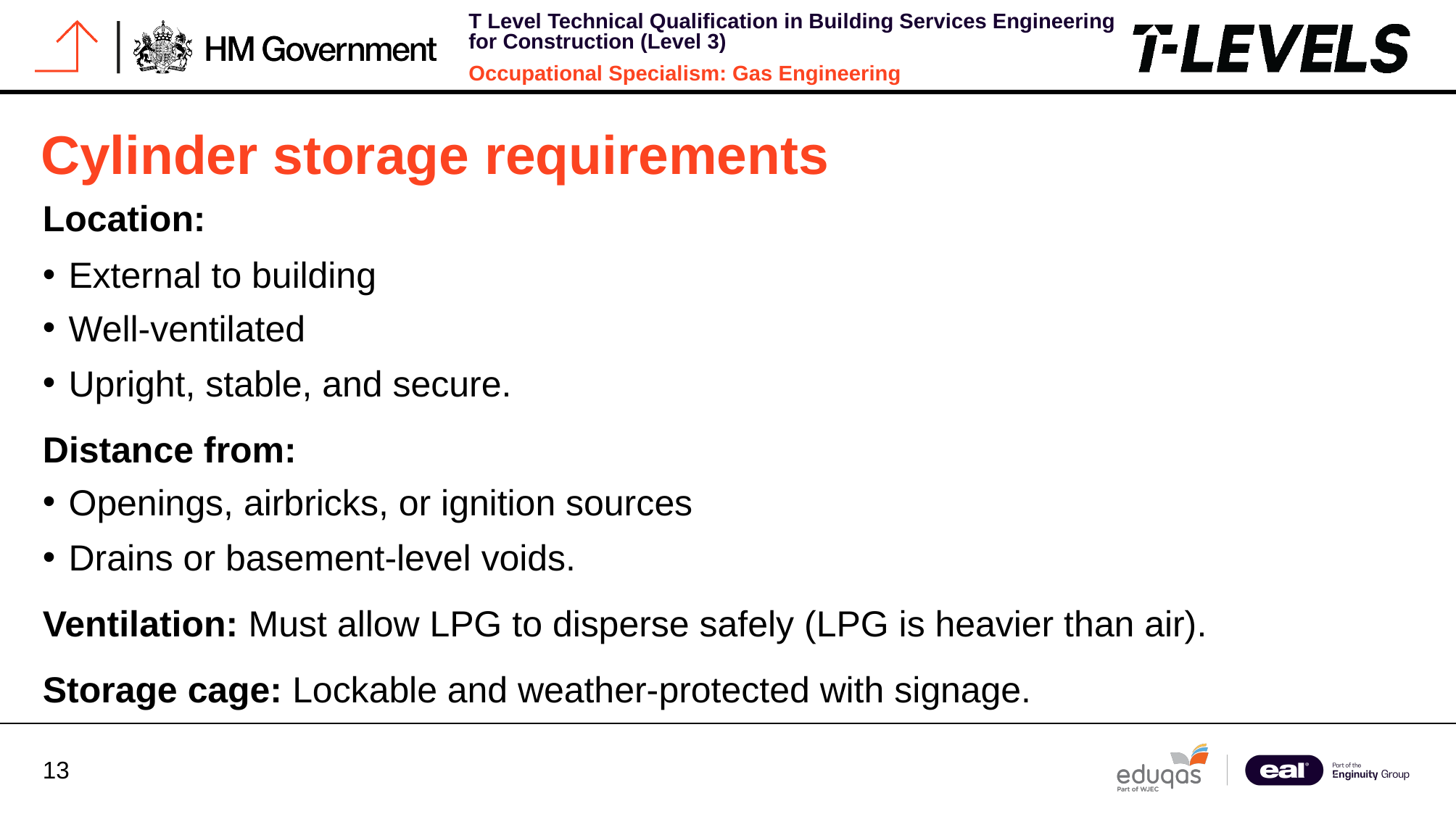

# Cylinder storage requirements
Location:
External to building
Well-ventilated
Upright, stable, and secure.
Distance from:
Openings, airbricks, or ignition sources
Drains or basement-level voids.
Ventilation: Must allow LPG to disperse safely (LPG is heavier than air).
Storage cage: Lockable and weather-protected with signage.